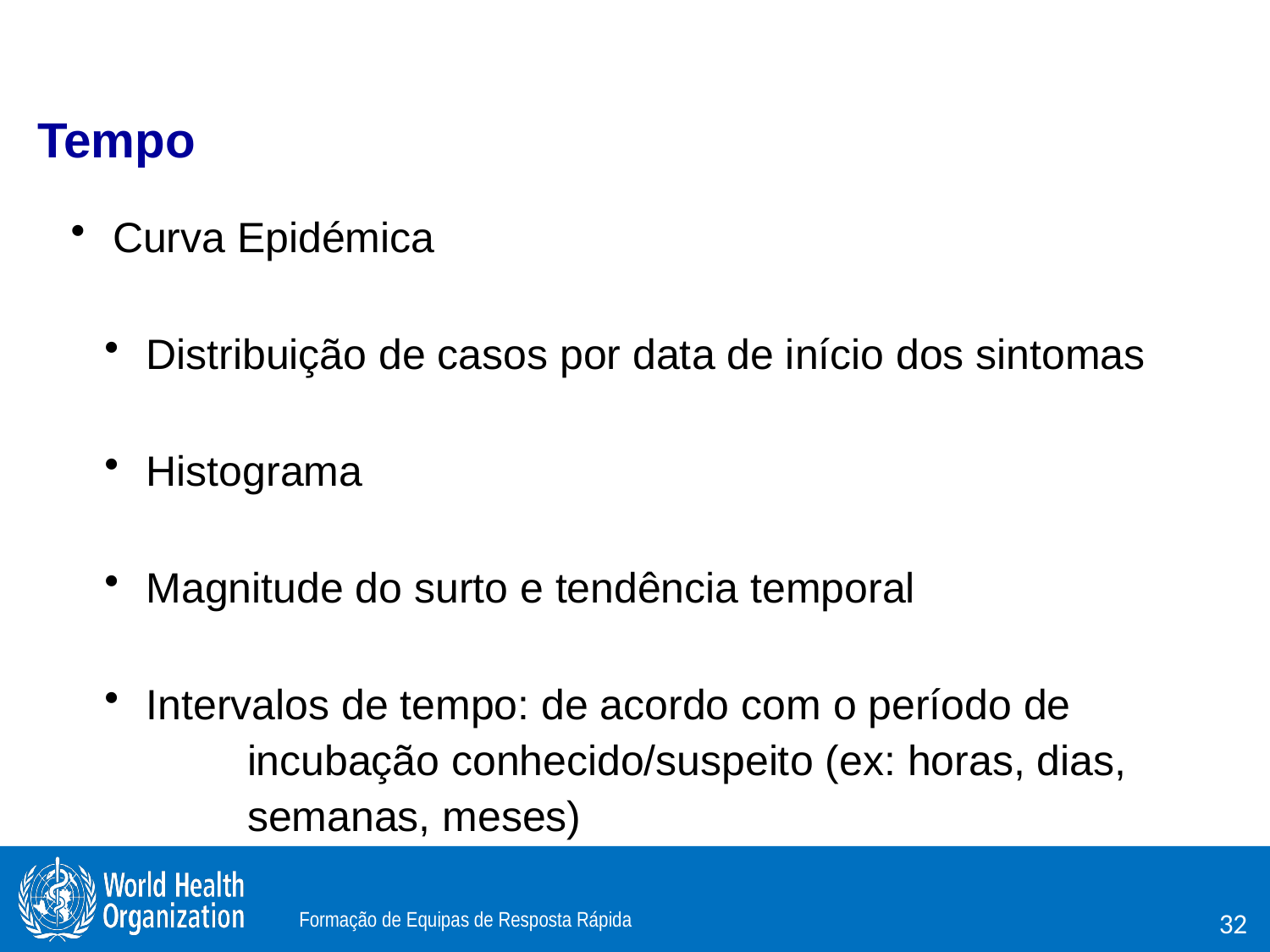

Tempo
 Curva Epidémica
 Distribuição de casos por data de início dos sintomas
 Histograma
 Magnitude do surto e tendência temporal
 Intervalos de tempo: de acordo com o período de
	incubação conhecido/suspeito (ex: horas, dias,
	semanas, meses)